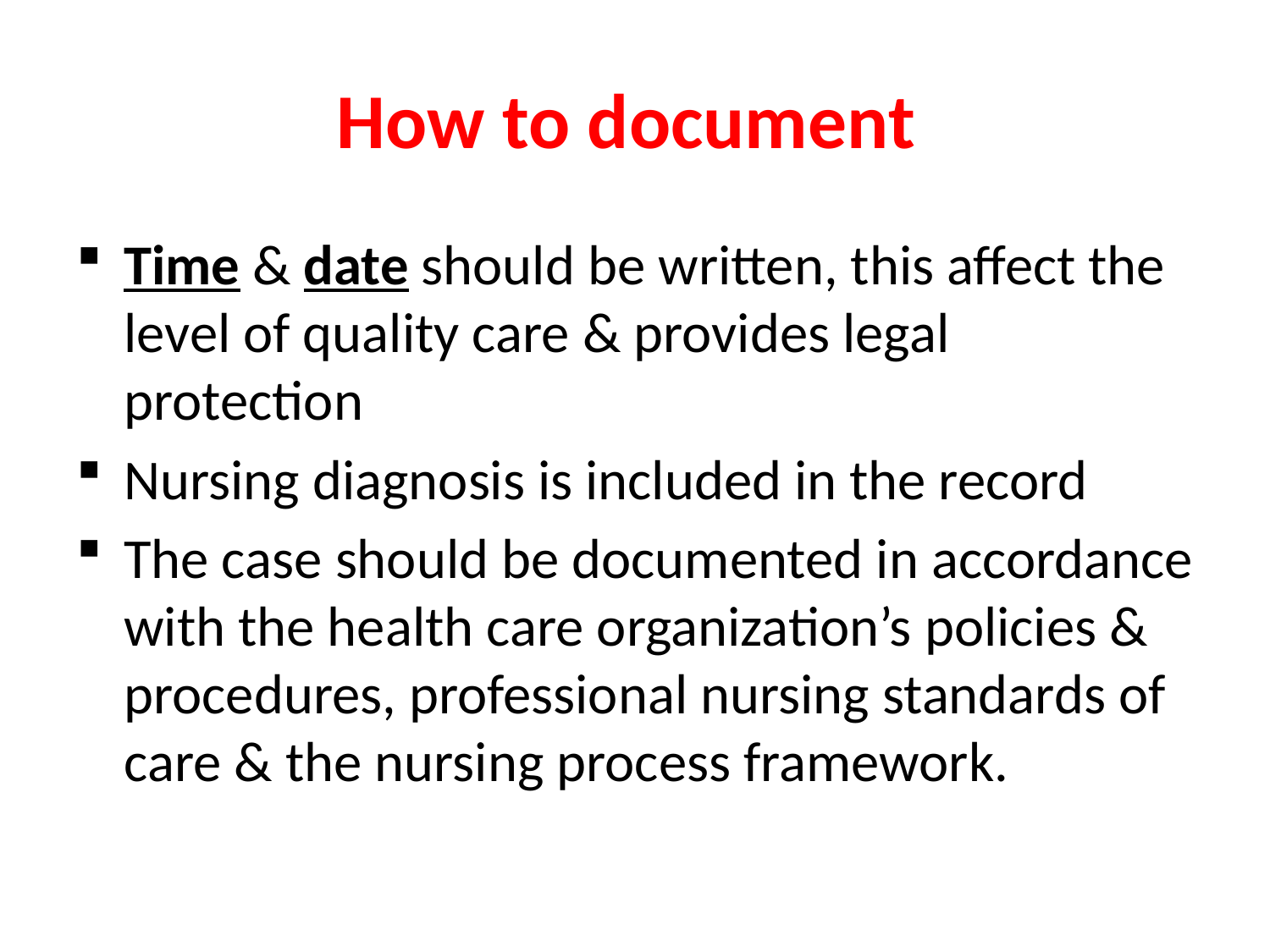

# How to document
Time & date should be written, this affect the level of quality care & provides legal protection
Nursing diagnosis is included in the record
The case should be documented in accordance with the health care organization’s policies & procedures, professional nursing standards of care & the nursing process framework.